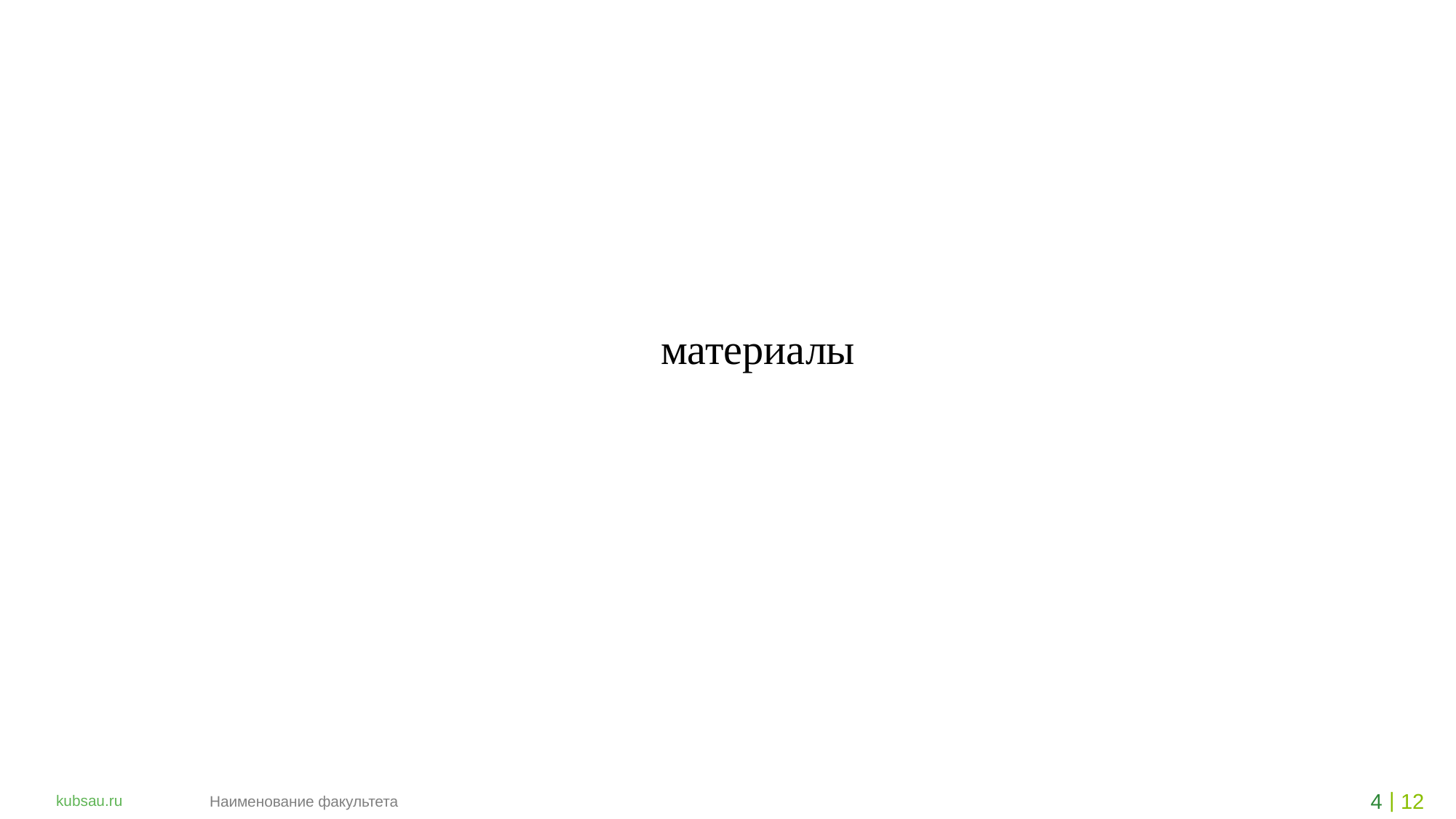

материалы
|
4
12
kubsau.ru
Наименование факультета